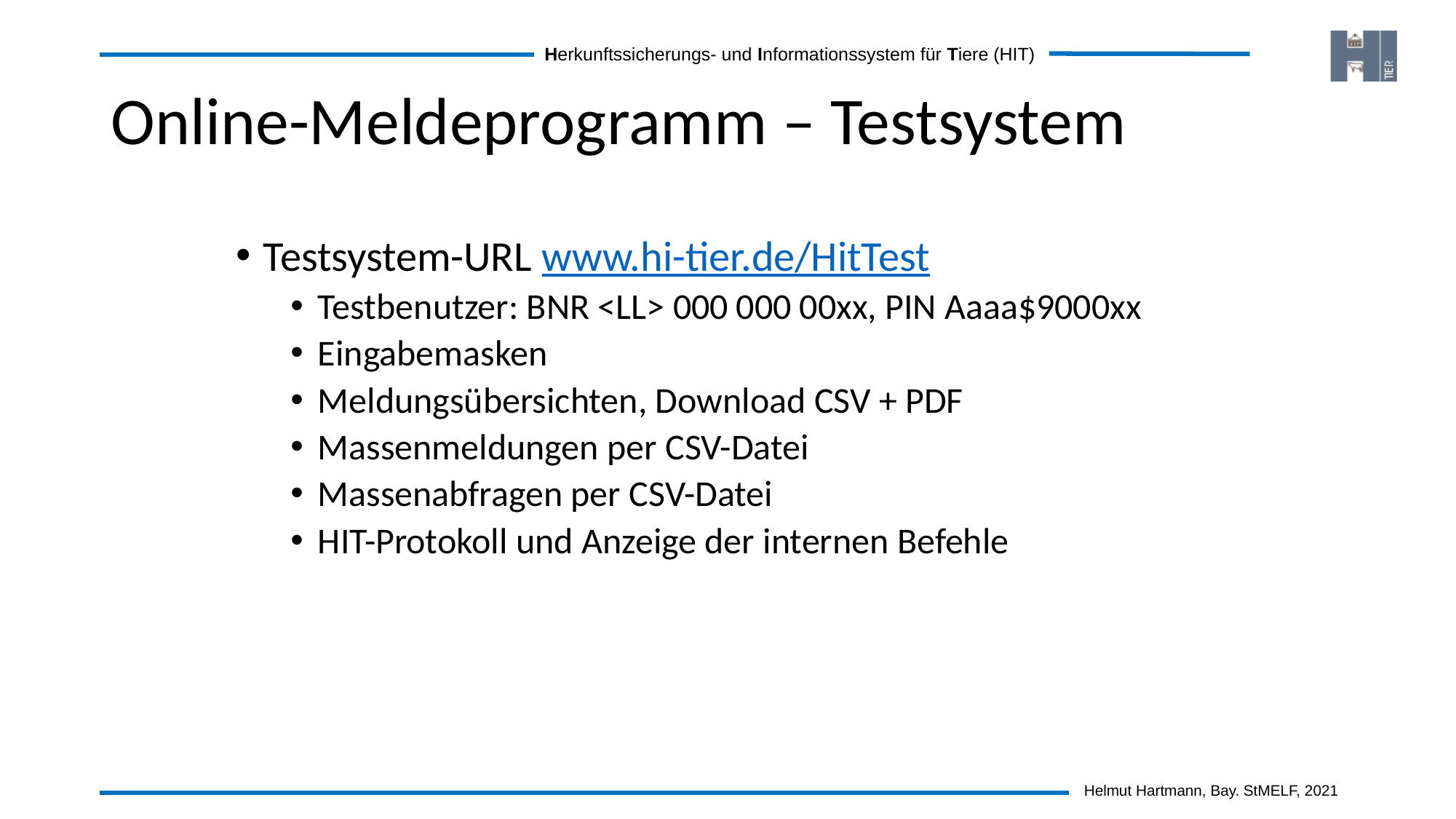

# Online-Meldeprogramm – Testsystem
Testsystem-URL www.hi-tier.de/HitTest
Testbenutzer: BNR <LL> 000 000 00xx, PIN Aaaa$9000xx
Eingabemasken
Meldungsübersichten, Download CSV + PDF
Massenmeldungen per CSV-Datei
Massenabfragen per CSV-Datei
HIT-Protokoll und Anzeige der internen Befehle